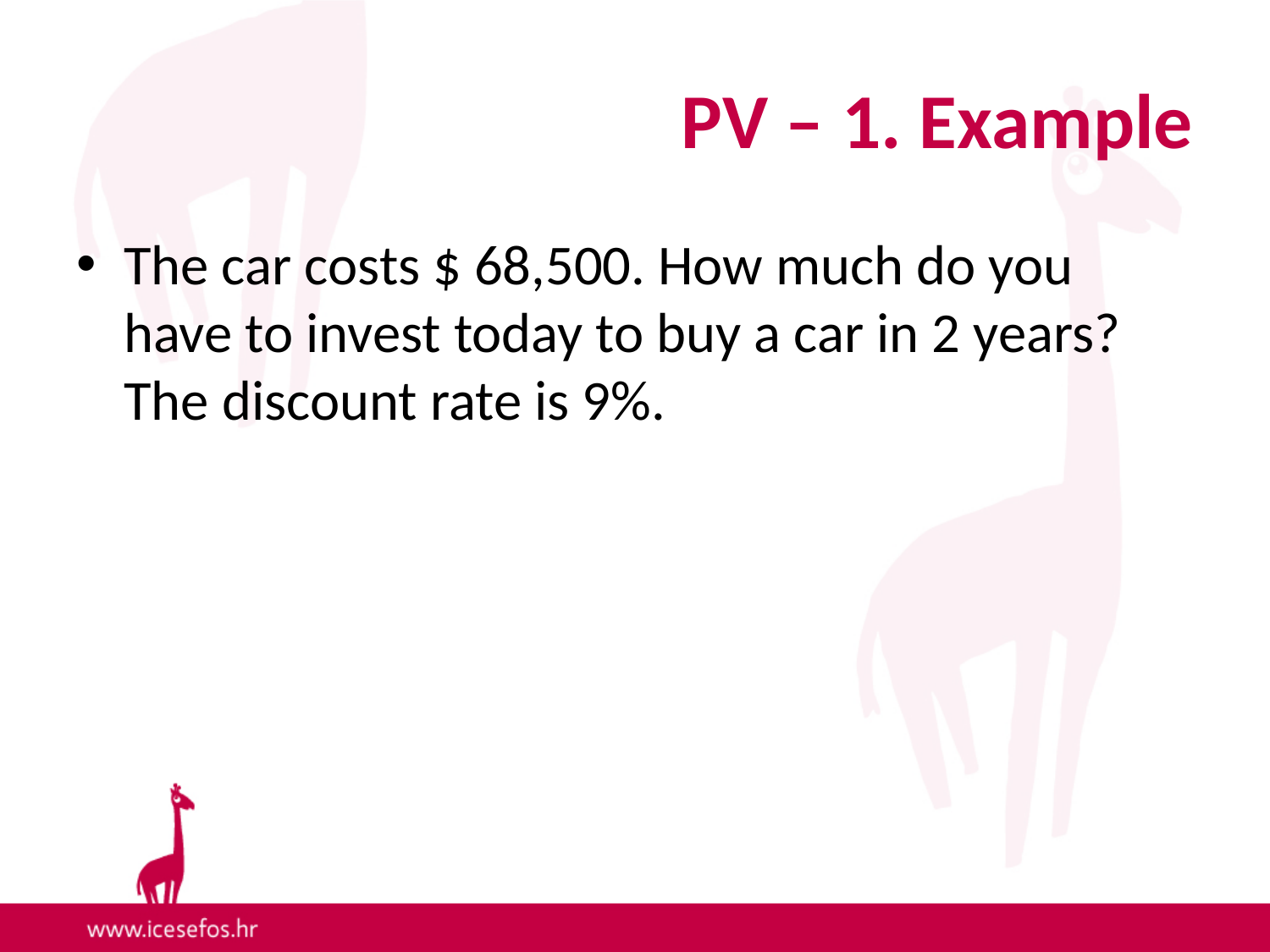

# PV – 1. Example
The car costs $ 68,500. How much do you have to invest today to buy a car in 2 years? The discount rate is 9%.